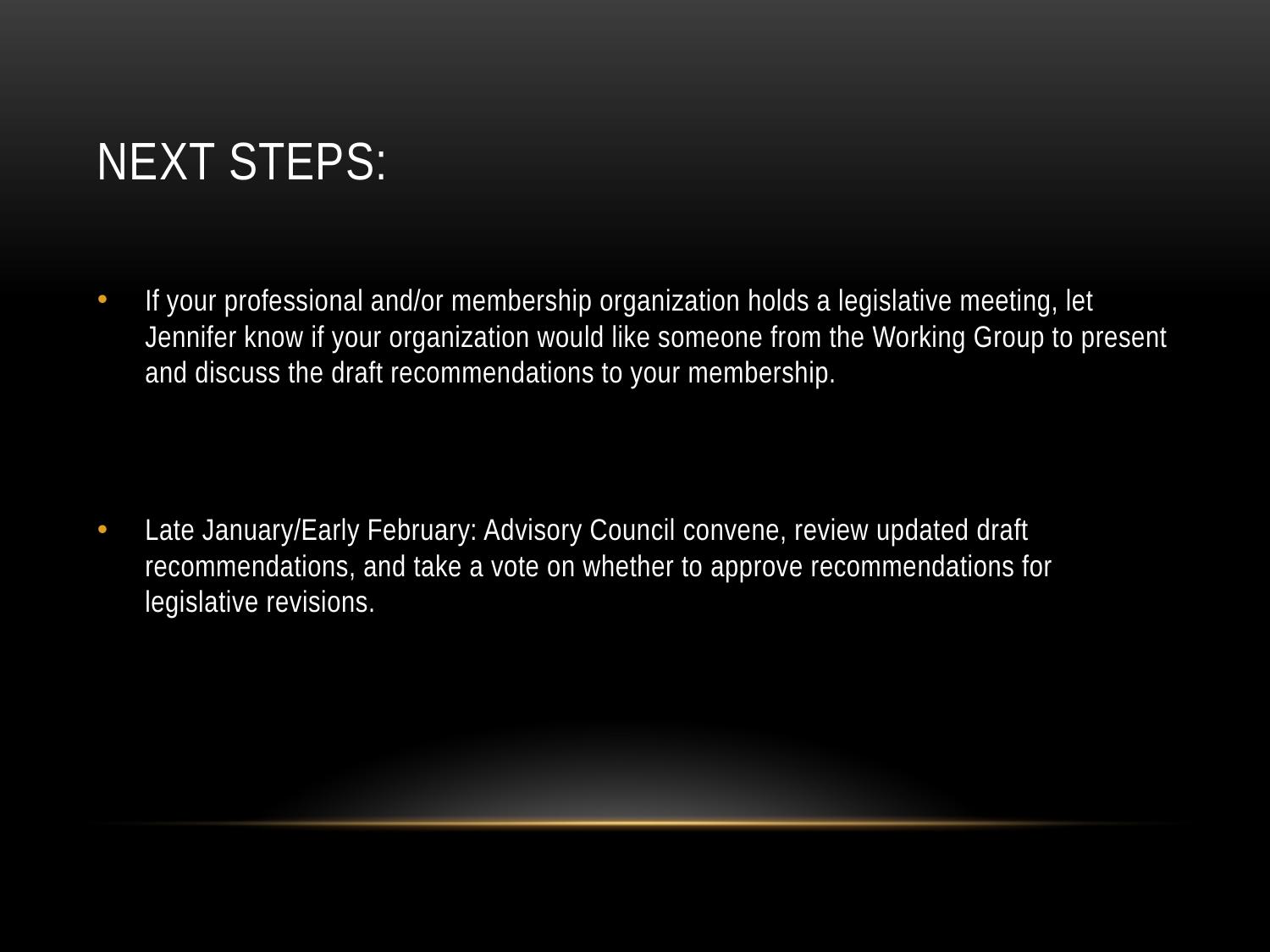

# NEXT STEPS:

If your professional and/or membership organization holds a legislative meeting, let Jennifer know if your organization would like someone from the Working Group to present and discuss the draft recommendations to your membership.

Late January/Early February: Advisory Council convene, review updated draft recommendations, and take a vote on whether to approve recommendations for legislative revisions.